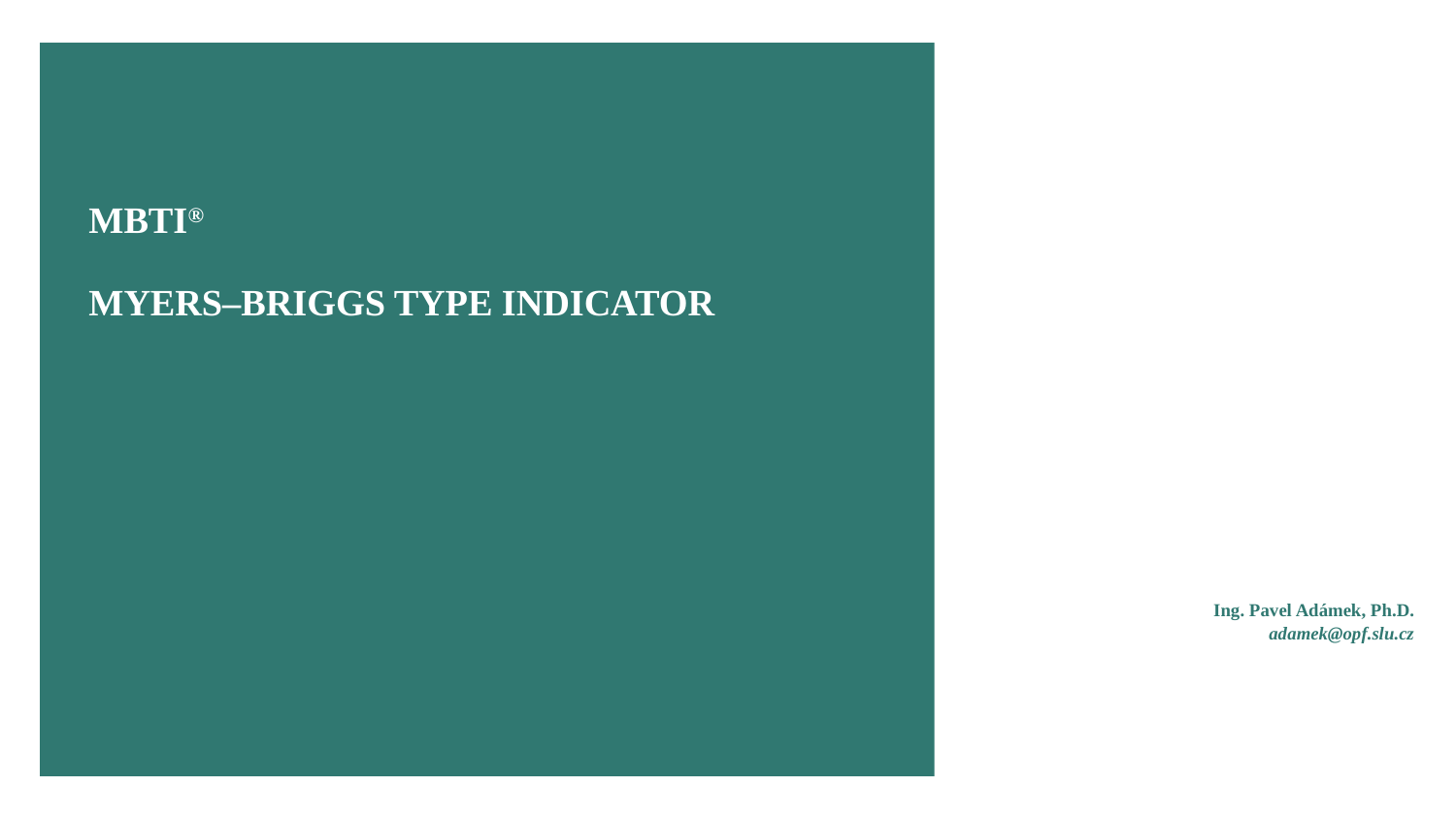

MBTI®
®
Myers–Briggs Type Indicator
Ing. Pavel Adámek, Ph.D.
adamek@opf.slu.cz